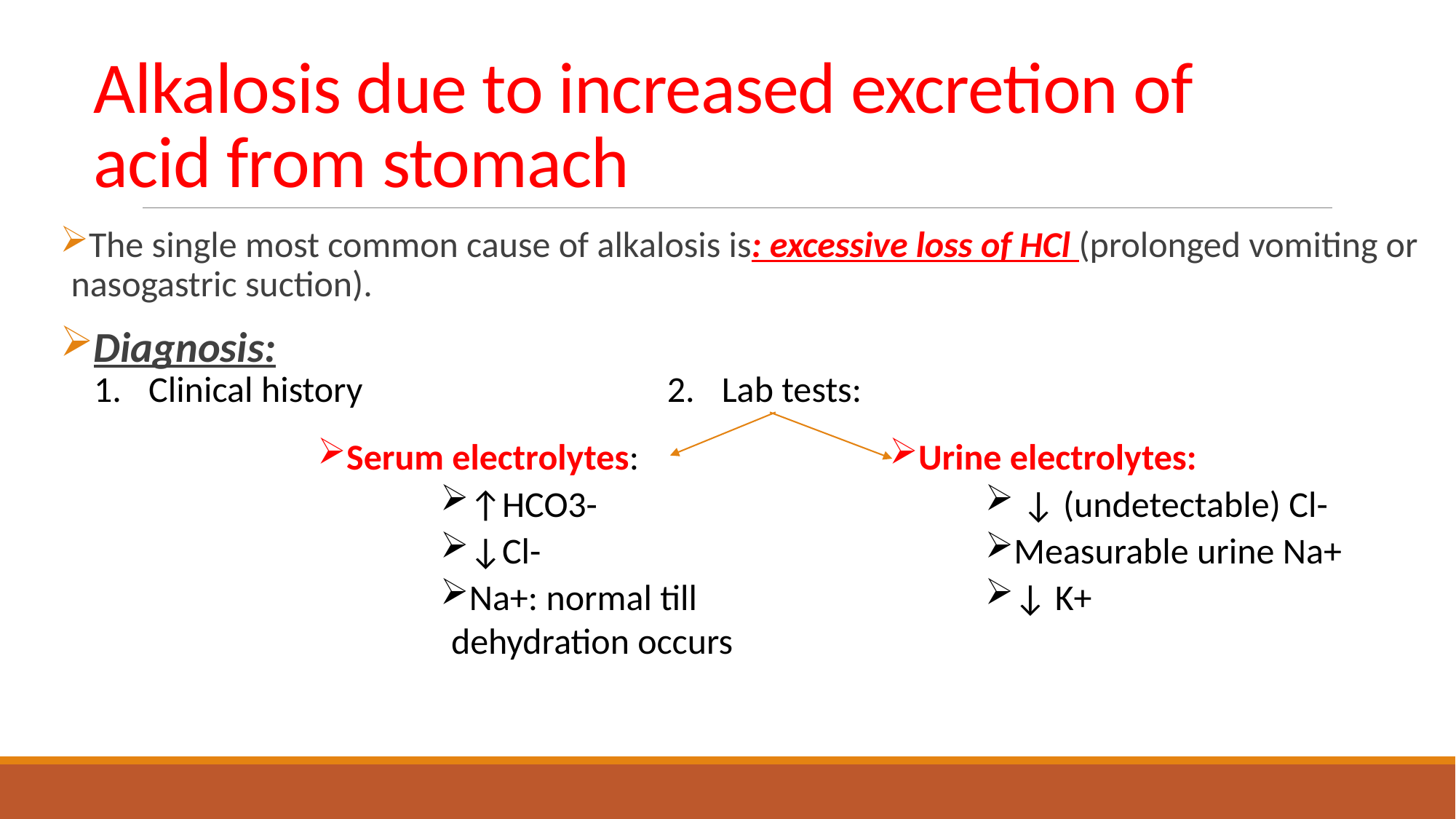

# Alkalosis due to increased excretion of acid from stomach
The single most common cause of alkalosis is: excessive loss of HCl (prolonged vomiting or nasogastric suction).
Diagnosis:
Clinical history
Lab tests:
Serum electrolytes:
↑HCO3-
↓Cl-
Na+: normal till dehydration occurs
Urine electrolytes:
 ↓ (undetectable) Cl-
Measurable urine Na+
↓ K+